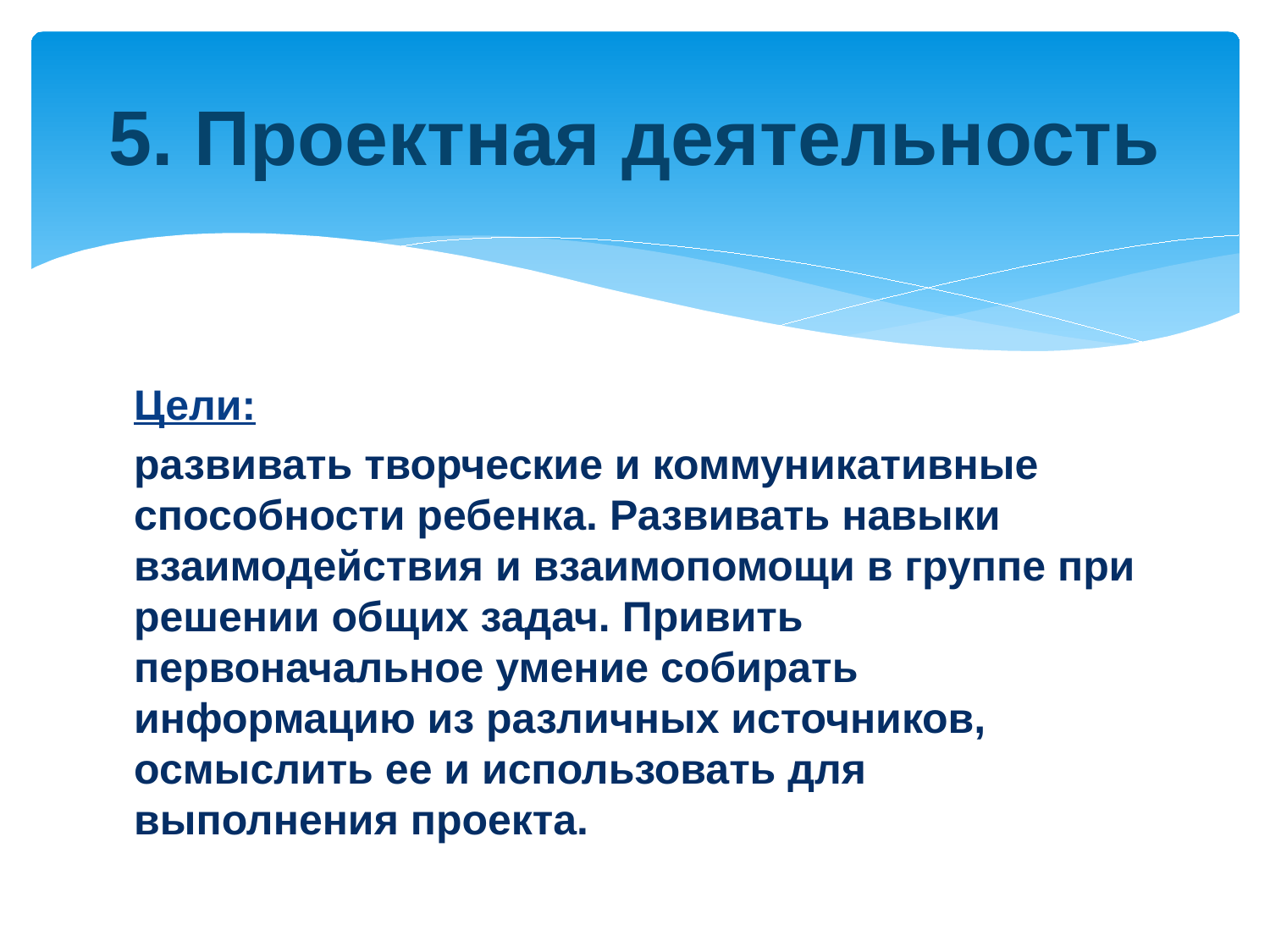

# 5. Проектная деятельность
Цели:
развивать творческие и коммуникативные способности ребенка. Развивать навыки взаимодействия и взаимопомощи в группе при решении общих задач. Привить первоначальное умение собирать информацию из различных источников, осмыслить ее и использовать для выполнения проекта.